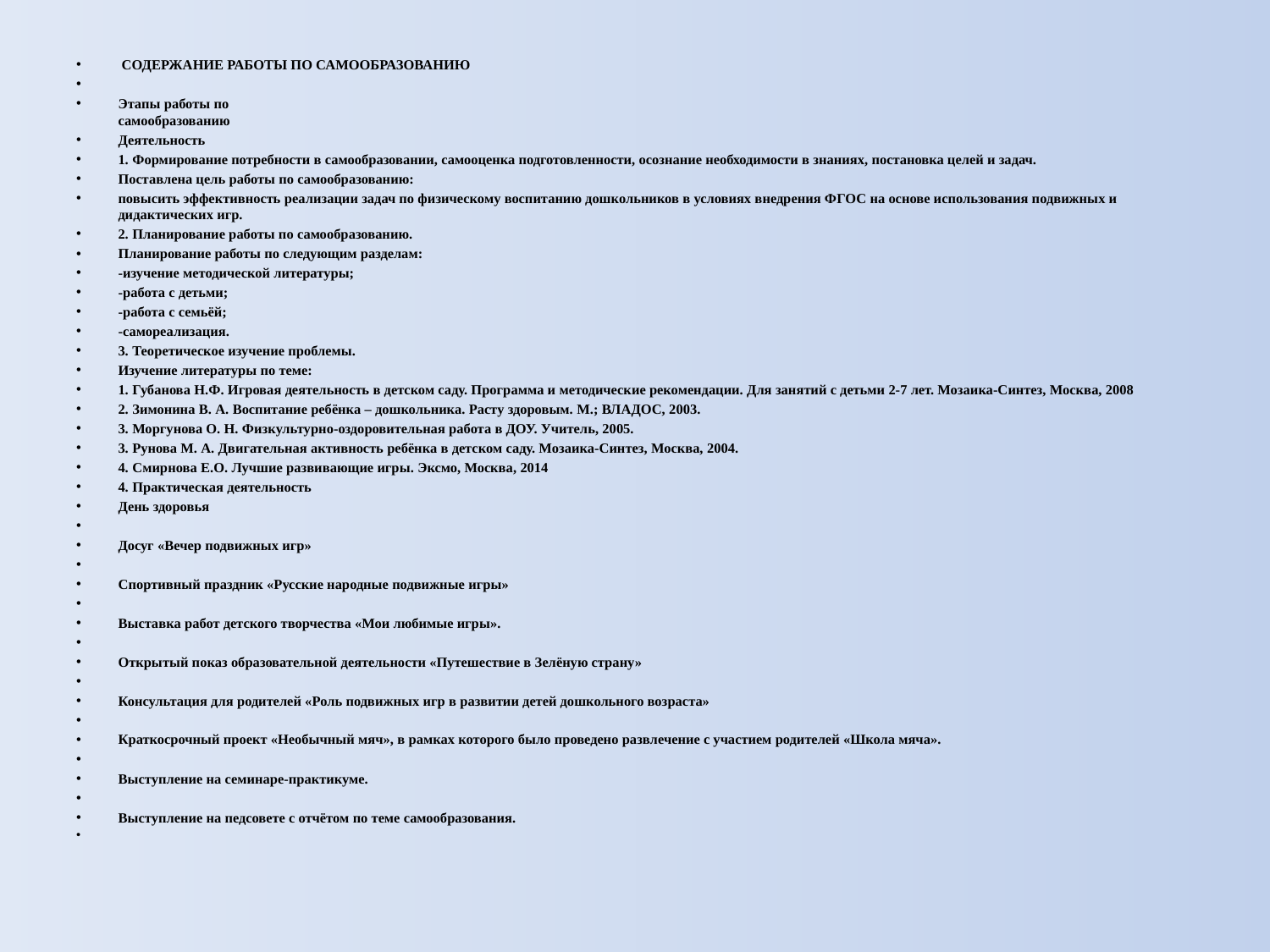

СОДЕРЖАНИЕ РАБОТЫ ПО САМООБРАЗОВАНИЮ

Этапы работы по
самообразованию
Деятельность
1. Формирование потребности в самообразовании, самооценка подготовленности, осознание необходимости в знаниях, постановка целей и задач.
Поставлена цель работы по самообразованию:
повысить эффективность реализации задач по физическому воспитанию дошкольников в условиях внедрения ФГОС на основе использования подвижных и дидактических игр.
2. Планирование работы по самообразованию.
Планирование работы по следующим разделам:
-изучение методической литературы;
-работа с детьми;
-работа с семьёй;
-самореализация.
3. Теоретическое изучение проблемы.
Изучение литературы по теме:
1. Губанова Н.Ф. Игровая деятельность в детском саду. Программа и методические рекомендации. Для занятий с детьми 2-7 лет. Мозаика-Синтез, Москва, 2008
2. Зимонина В. А. Воспитание ребёнка – дошкольника. Расту здоровым. М.; ВЛАДОС, 2003.
3. Моргунова О. Н. Физкультурно-оздоровительная работа в ДОУ. Учитель, 2005.
3. Рунова М. А. Двигательная активность ребёнка в детском саду. Мозаика-Синтез, Москва, 2004.
4. Смирнова Е.О. Лучшие развивающие игры. Эксмо, Москва, 2014
4. Практическая деятельность
День здоровья

Досуг «Вечер подвижных игр»

Спортивный праздник «Русские народные подвижные игры»

Выставка работ детского творчества «Мои любимые игры».

Открытый показ образовательной деятельности «Путешествие в Зелёную страну»

Консультация для родителей «Роль подвижных игр в развитии детей дошкольного возраста»

Краткосрочный проект «Необычный мяч», в рамках которого было проведено развлечение с участием родителей «Школа мяча».

Выступление на семинаре-практикуме.

Выступление на педсовете с отчётом по теме самообразования.